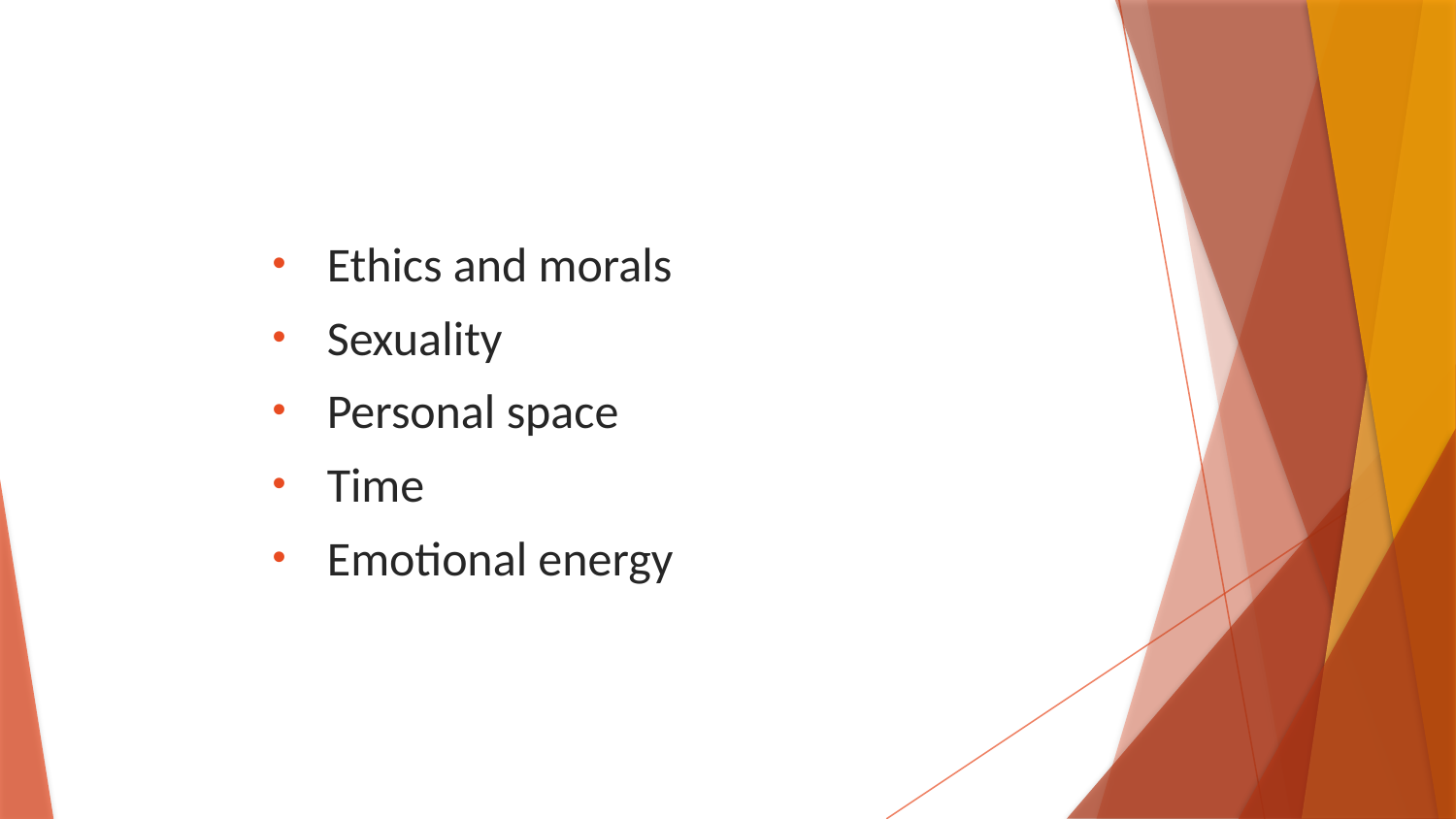

Ethics and morals
Sexuality
Personal space
Time
Emotional energy